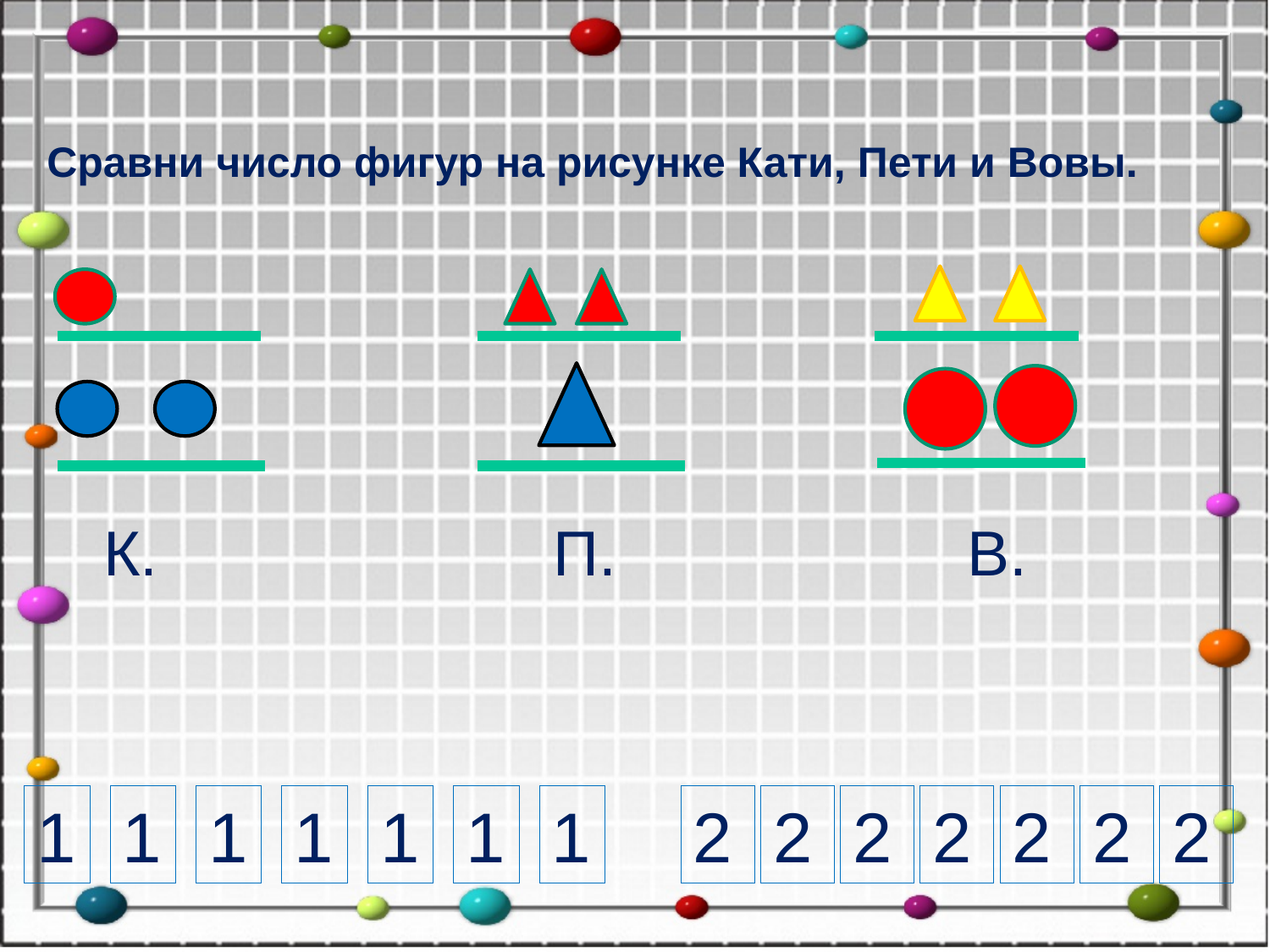

Сравни число фигур на рисунке Кати, Пети и Вовы.

К.
П.
В.
1
1
1
1
1
1
1
2
2
2
2
2
2
2